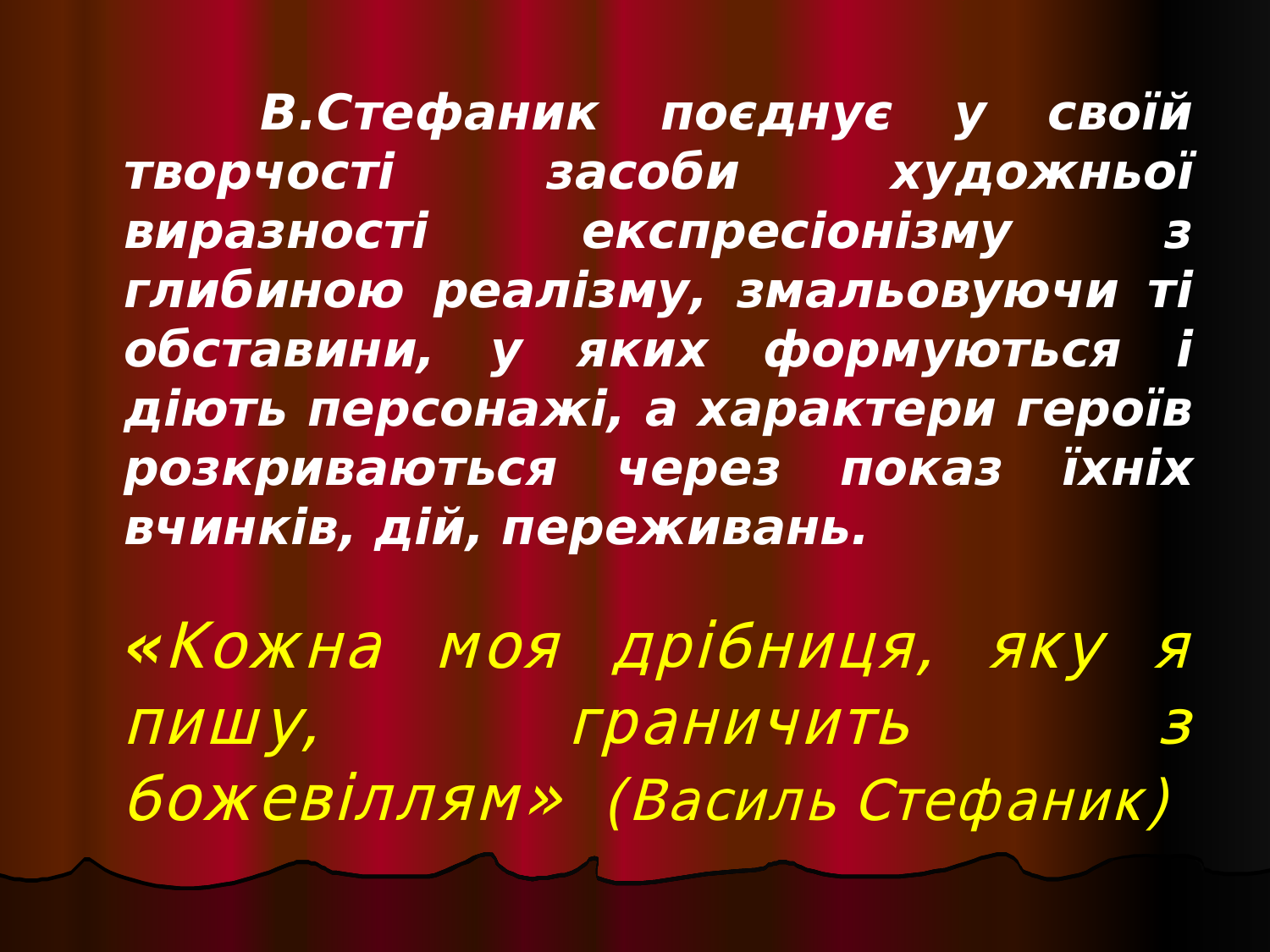

В.Стефаник поєднує у своїй творчості засоби художньої виразності експресіонізму з глибиною реалізму, змальовуючи ті обставини, у яких формуються і діють персонажі, а характери героїв розкриваються через показ їхніх вчинків, дій, переживань.

	«Кожна моя дрібниця, яку я пишу, граничить з божевіллям»  (Василь Стефаник)